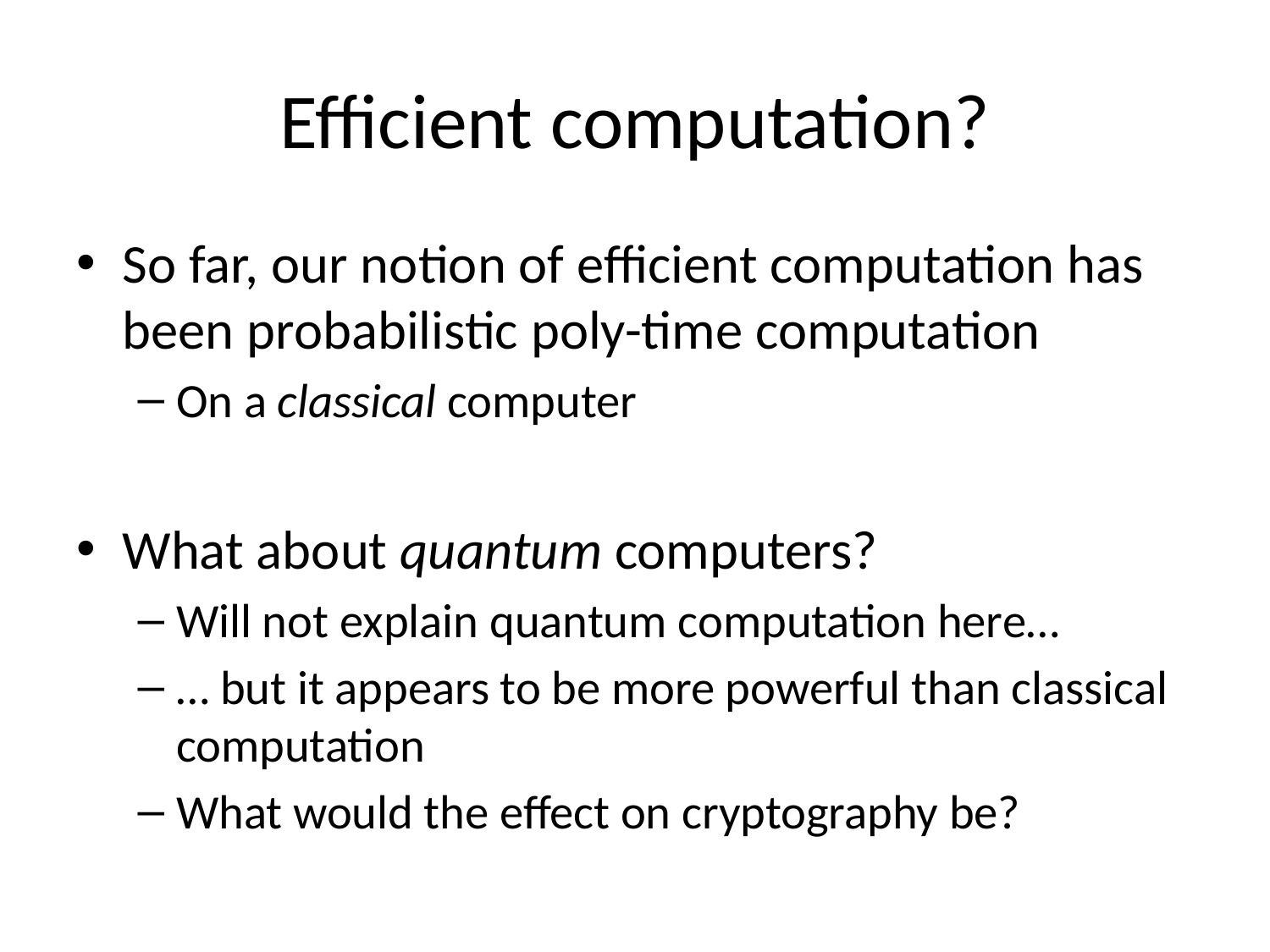

# Efficient computation?
So far, our notion of efficient computation has been probabilistic poly-time computation
On a classical computer

What about quantum computers?
Will not explain quantum computation here…
… but it appears to be more powerful than classical computation
What would the effect on cryptography be?